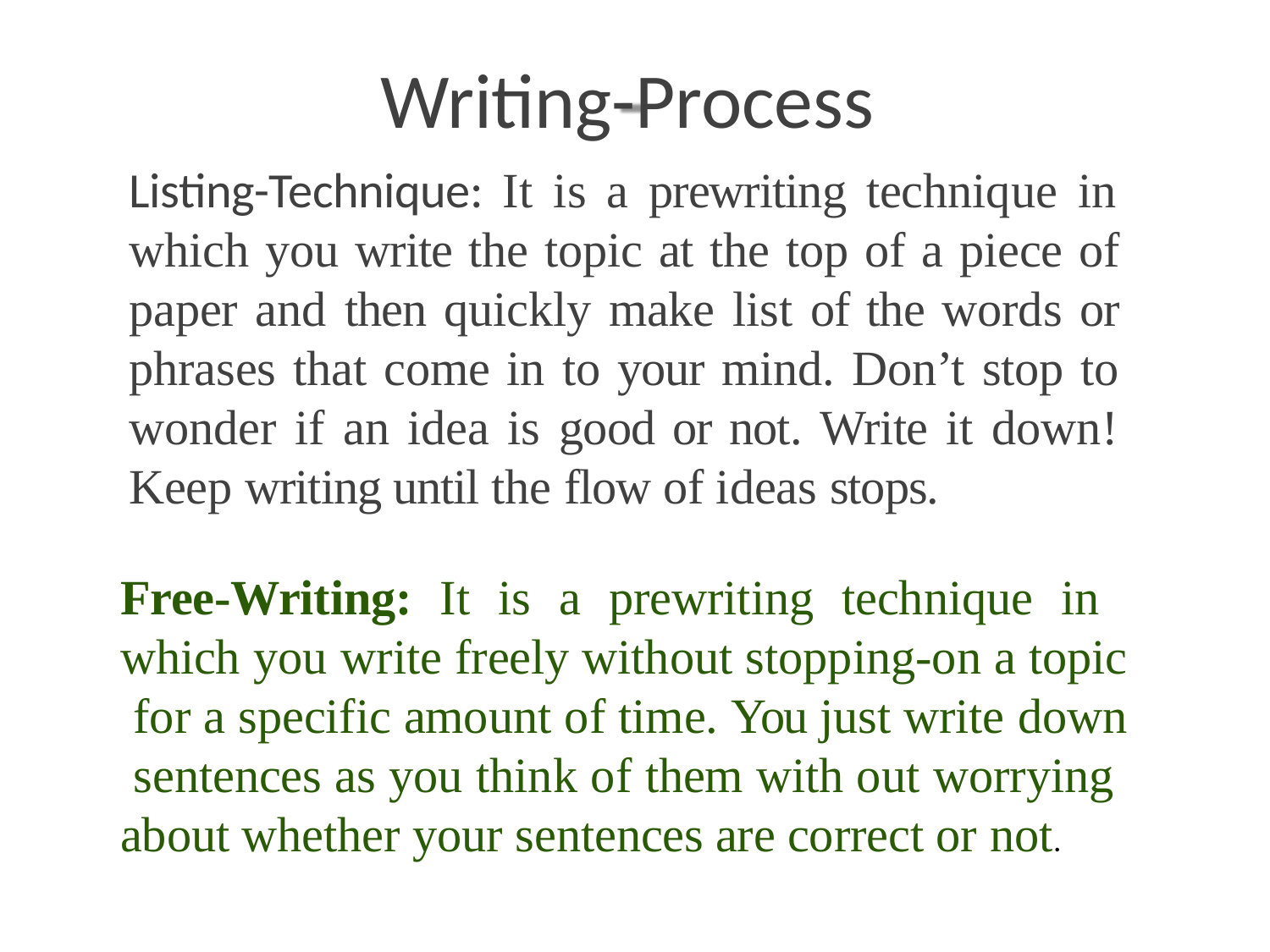

# Writing-Process
Listing-Technique: It is a prewriting technique in  which you write the topic at the top of a piece of  paper and then quickly make list of the words or  phrases that come in to your mind. Don’t stop to  wonder if an idea is good or not. Write it down!  Keep writing until the flow of ideas stops.

Free-Writing: It is a prewriting technique in  which you write freely without stopping-on a topic  for a specific amount of time. You just write down  sentences as you think of them with out worrying  about whether your sentences are correct or not.